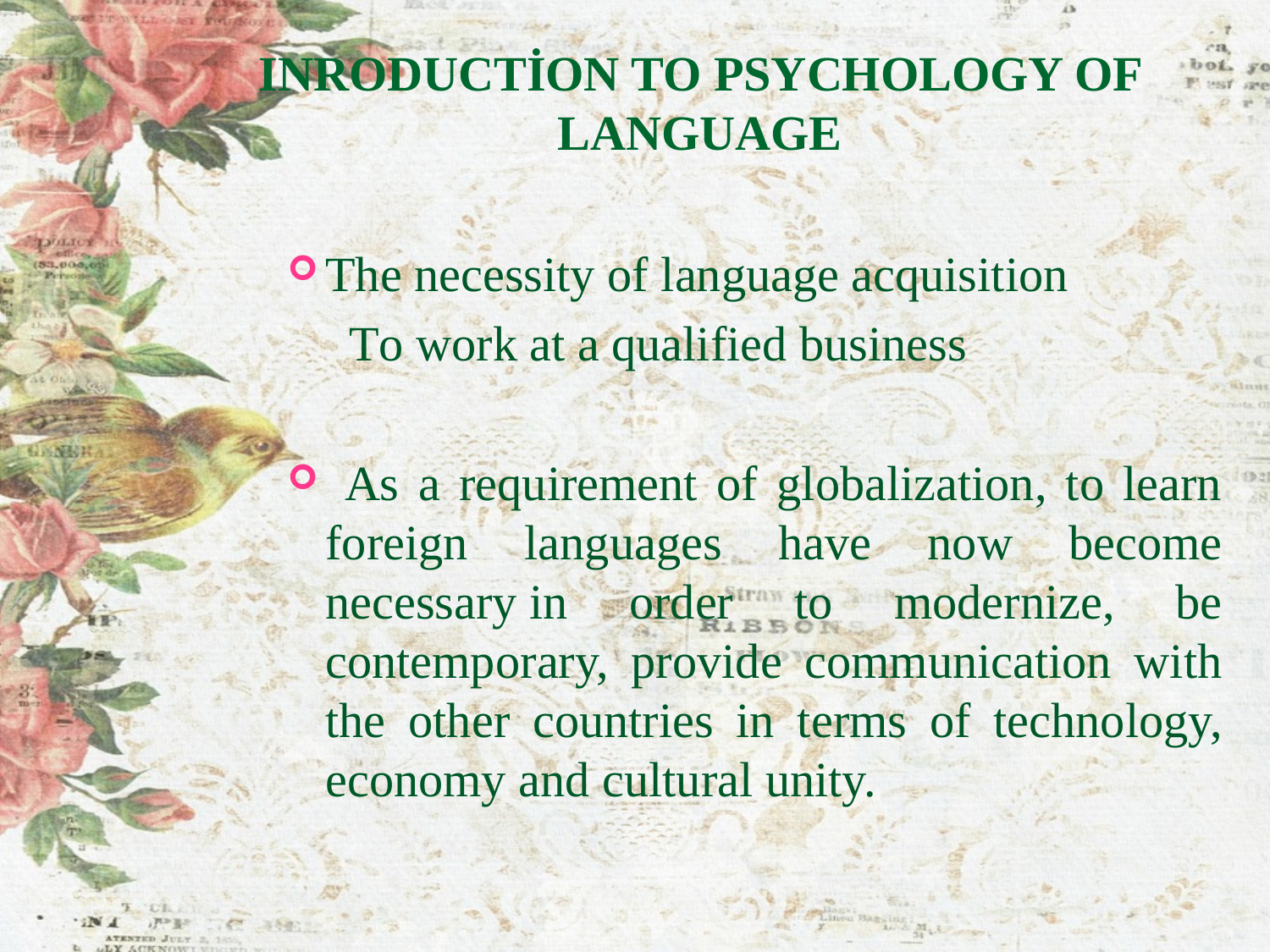

# Inroduction to psychology of language
The necessity of language acquisition
     To work at a qualified business

 As a requirement of globalization, to learn foreign languages have now become necessary in order to modernize, be contemporary, provide communication with the other countries in terms of technology, economy and cultural unity.